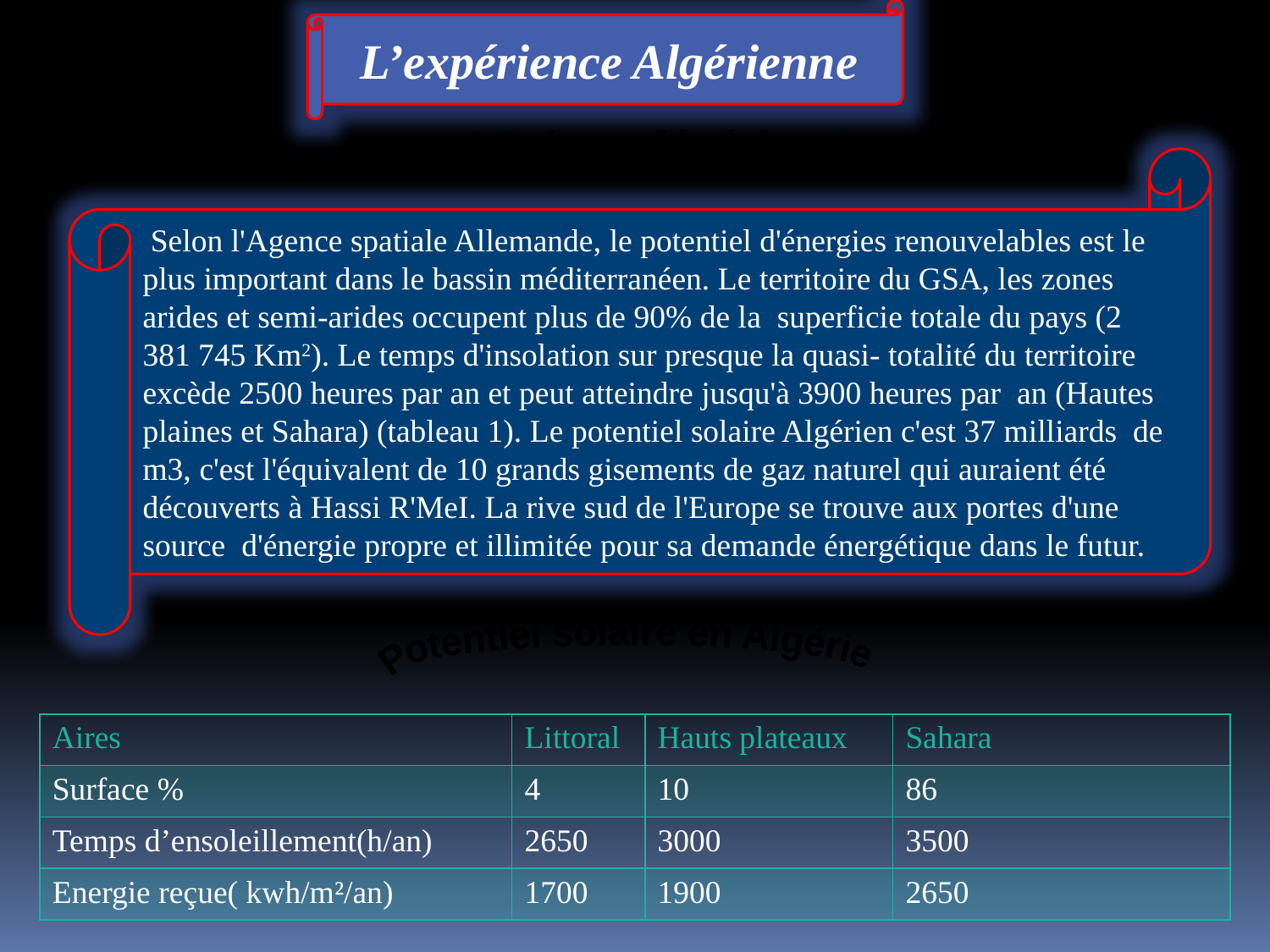

L’expérience Algérienne
 Selon l'Agence spatiale Allemande, le potentiel d'énergies renouvelables est le  plus important dans le bassin méditerranéen. Le territoire du GSA, les zones arides et semi-arides occupent plus de 90% de la  superficie totale du pays (2 381 745 Km2). Le temps d'insolation sur presque la quasi- totalité du territoire excède 2500 heures par an et peut atteindre jusqu'à 3900 heures par  an (Hautes plaines et Sahara) (tableau 1). Le potentiel solaire Algérien c'est 37 milliards  de m3, c'est l'équivalent de 10 grands gisements de gaz naturel qui auraient été  découverts à Hassi R'MeI. La rive sud de l'Europe se trouve aux portes d'une source  d'énergie propre et illimitée pour sa demande énergétique dans le futur.
Le Grand Sahara Algérien (GSA)
Potentiel solaire en Algérie
| Aires | Littoral | Hauts plateaux | Sahara |
| --- | --- | --- | --- |
| Surface % | 4 | 10 | 86 |
| Temps d’ensoleillement(h/an) | 2650 | 3000 | 3500 |
| Energie reçue( kwh/m²/an) | 1700 | 1900 | 2650 |